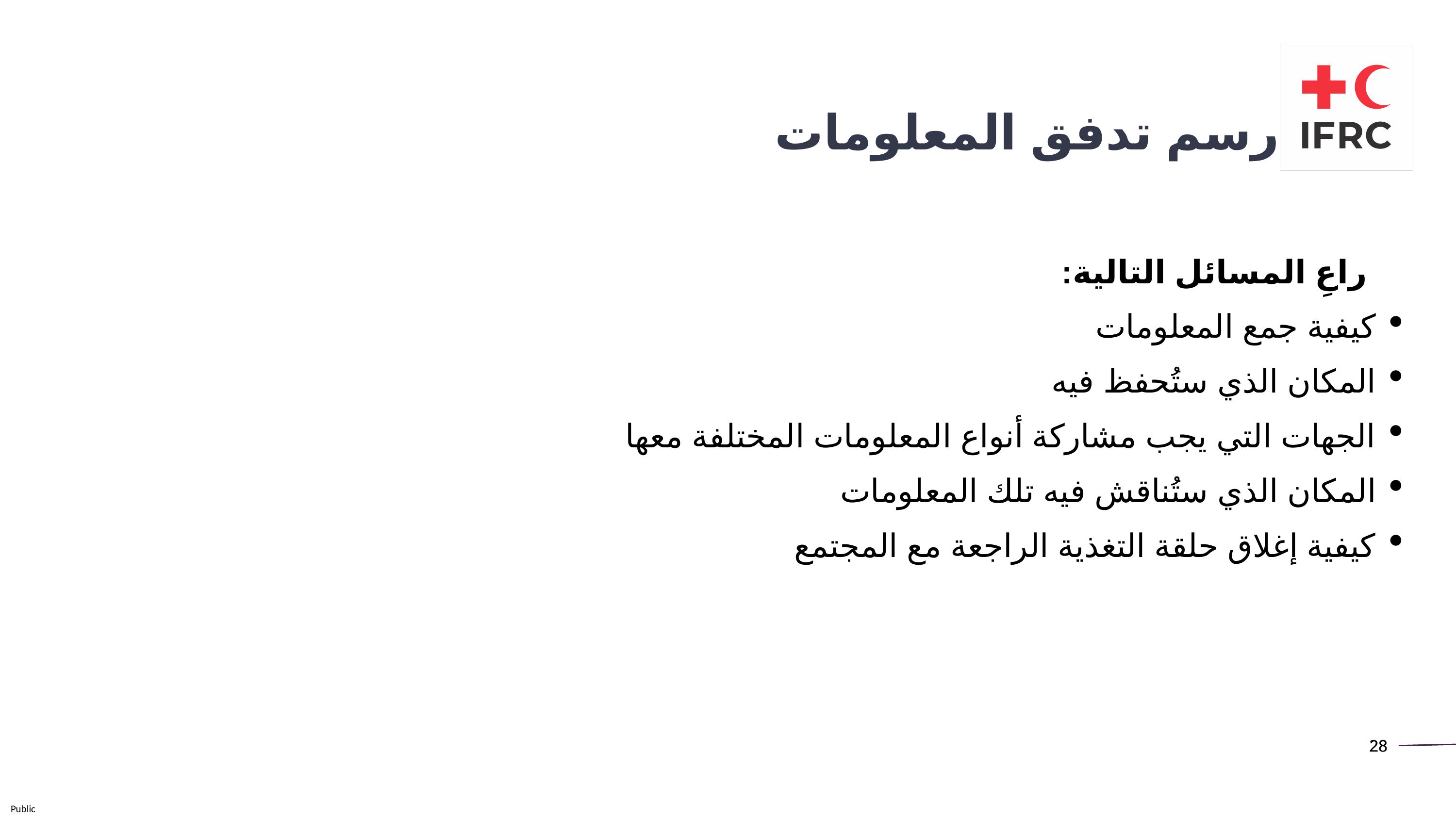

رسم تدفق المعلومات
راعِ المسائل التالية:
كيفية جمع المعلومات
المكان الذي ستُحفظ فيه
الجهات التي يجب مشاركة أنواع المعلومات المختلفة معها
المكان الذي ستُناقش فيه تلك المعلومات
كيفية إغلاق حلقة التغذية الراجعة مع المجتمع